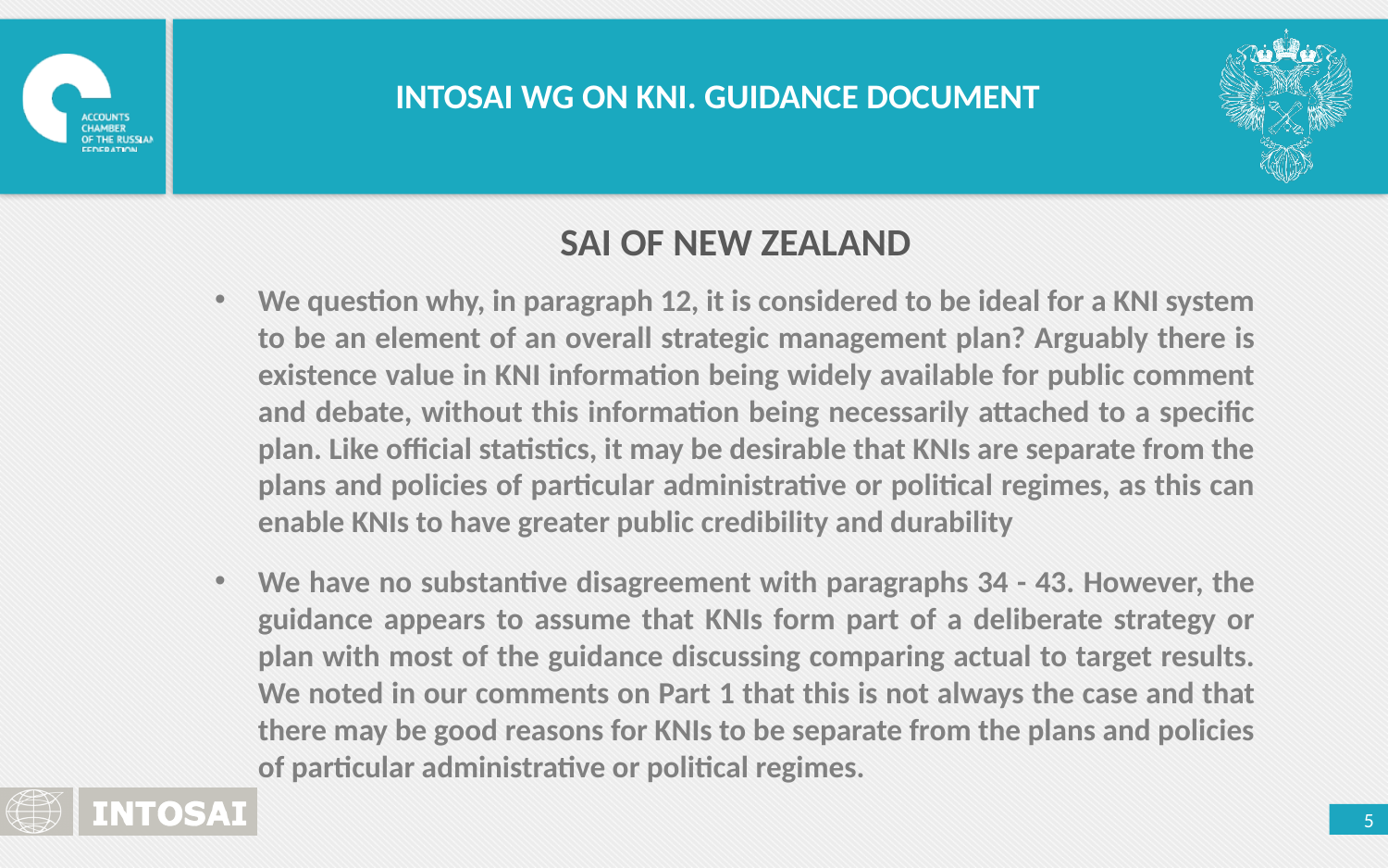

INTOSAI WG ON KNI. GUIDANCE DOCUMENT
SAI OF NEW ZEALAND
We question why, in paragraph 12, it is considered to be ideal for a KNI system to be an element of an overall strategic management plan? Arguably there is existence value in KNI information being widely available for public comment and debate, without this information being necessarily attached to a specific plan. Like official statistics, it may be desirable that KNIs are separate from the plans and policies of particular administrative or political regimes, as this can enable KNIs to have greater public credibility and durability
We have no substantive disagreement with paragraphs 34 - 43. However, the guidance appears to assume that KNIs form part of a deliberate strategy or plan with most of the guidance discussing comparing actual to target results. We noted in our comments on Part 1 that this is not always the case and that there may be good reasons for KNIs to be separate from the plans and policies of particular administrative or political regimes.